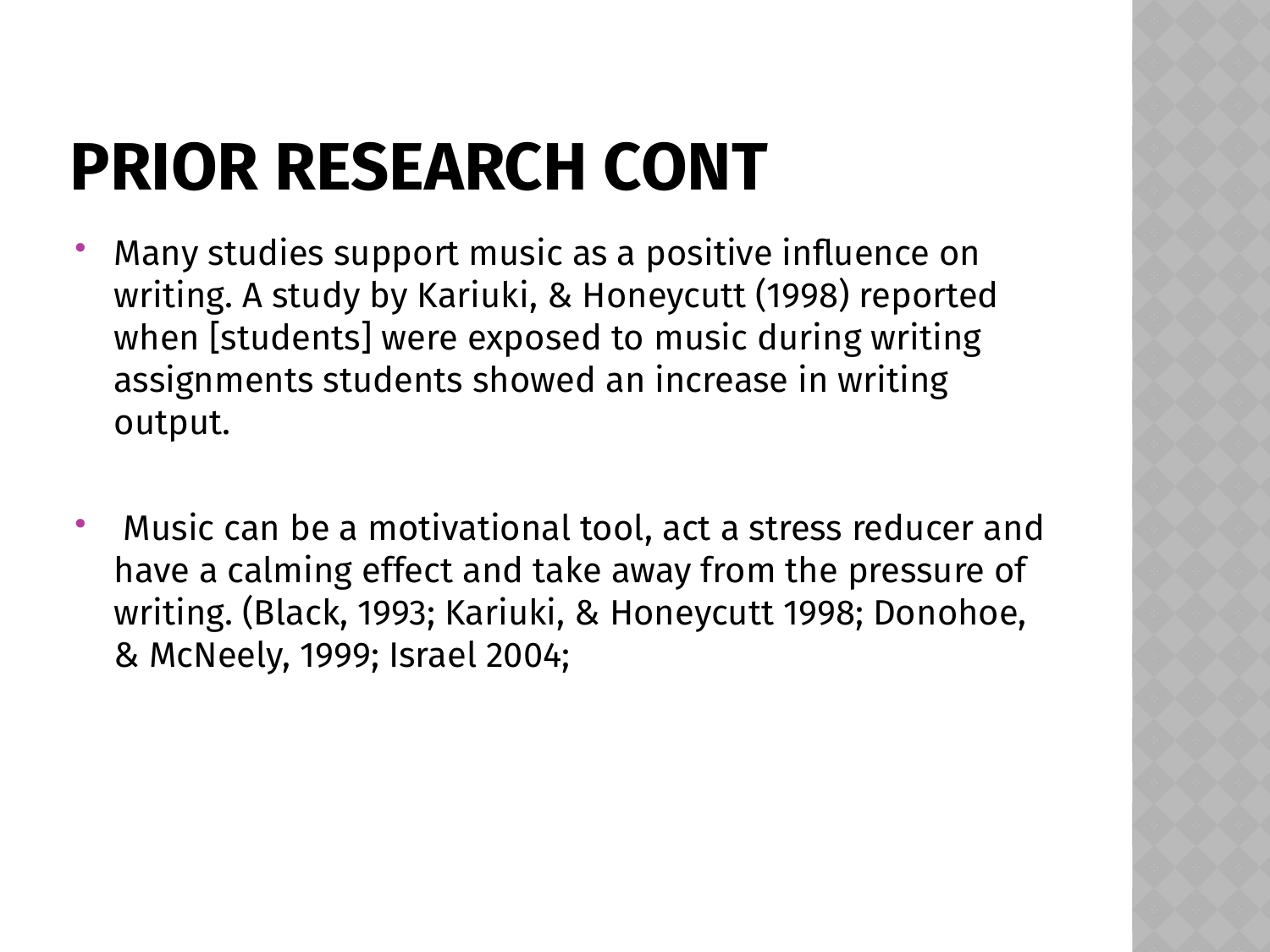

# Prior research Cont
Many studies support music as a positive influence on writing. A study by Kariuki, & Honeycutt (1998) reported when [students] were exposed to music during writing assignments students showed an increase in writing output.

 Music can be a motivational tool, act a stress reducer and have a calming effect and take away from the pressure of writing. (Black, 1993; Kariuki, & Honeycutt 1998; Donohoe, & McNeely, 1999; Israel 2004;